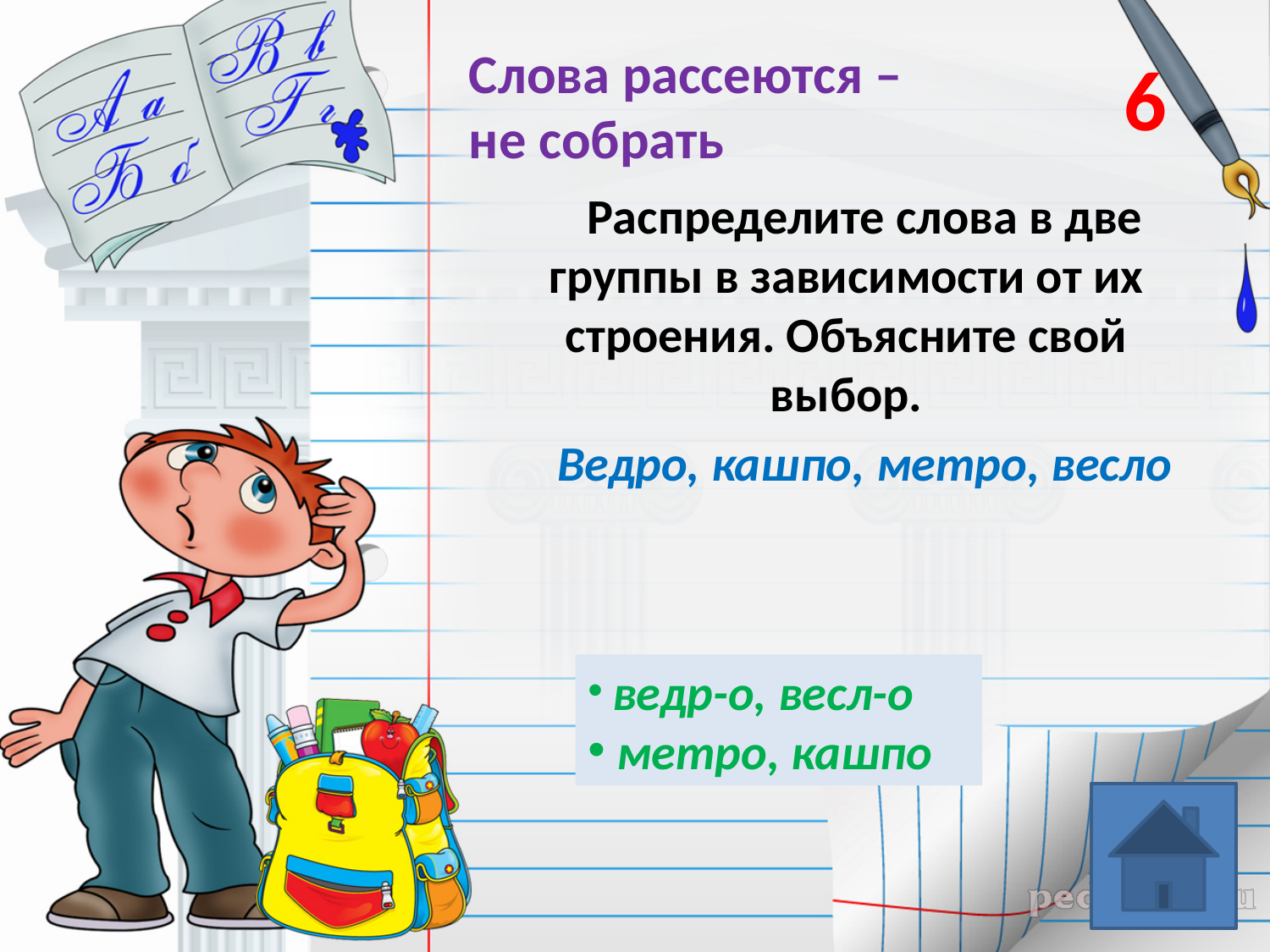

6
# Слова рассеются – не собрать
Распределите слова в две группы в зависимости от их строения. Объясните свой выбор.
Ведро, кашпо, метро, весло
 ведр-о, весл-о
 метро, кашпо